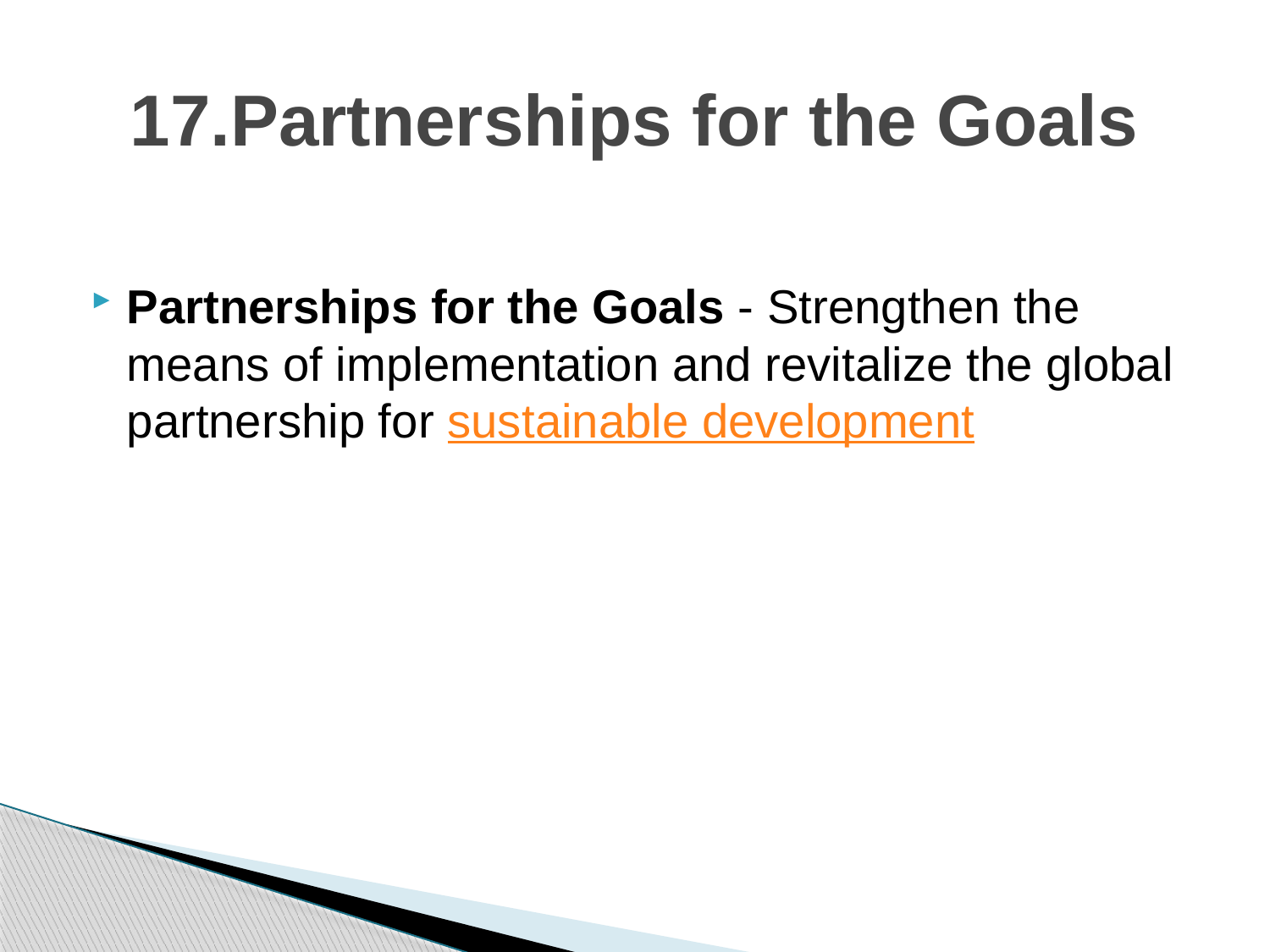

# 17.Partnerships for the Goals

Partnerships for the Goals - Strengthen the means of implementation and revitalize the global partnership for sustainable development